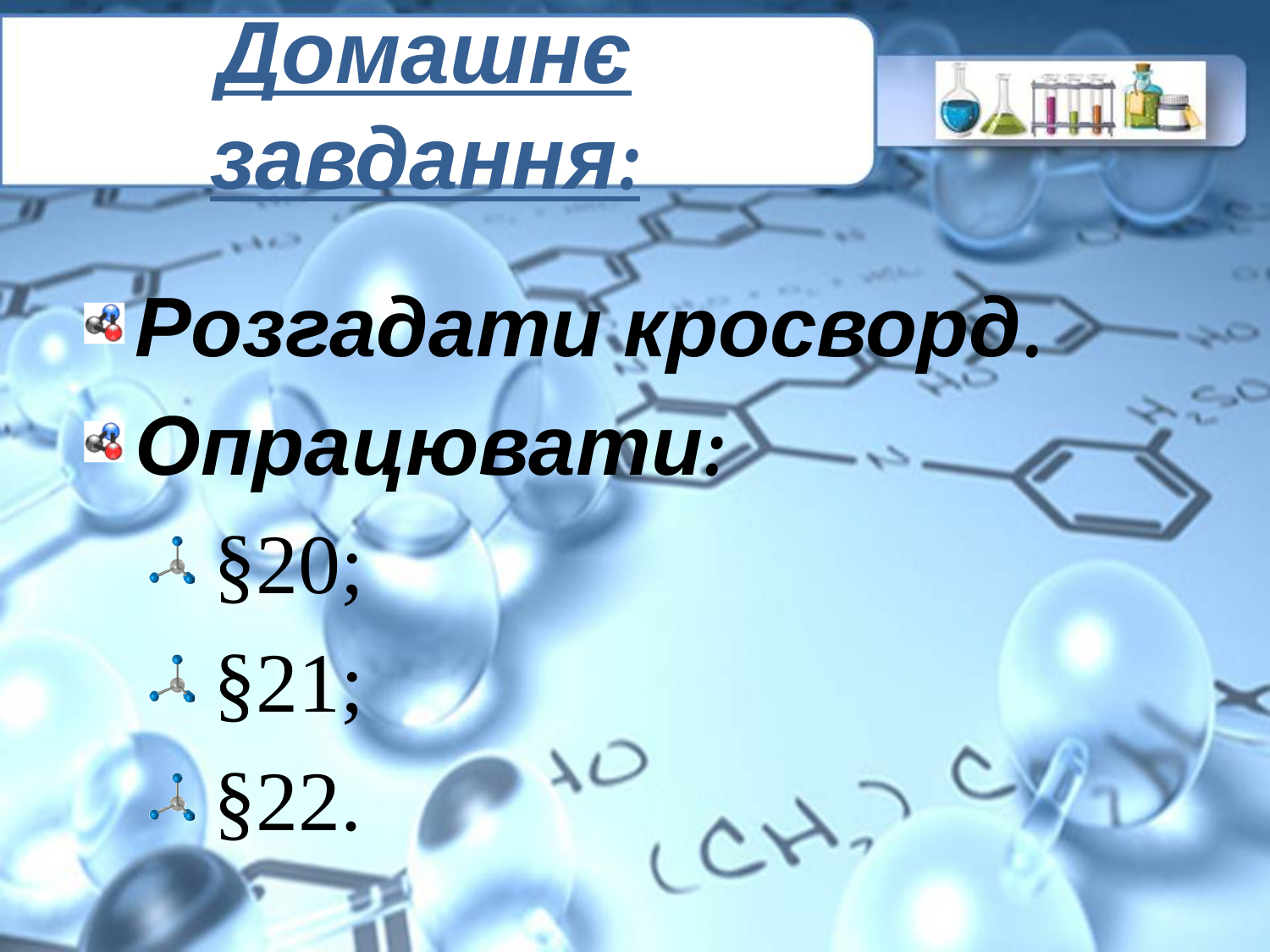

# Домашнє завдання:
Розгадати кросворд.
Опрацювати:
§20;
§21;
§22.